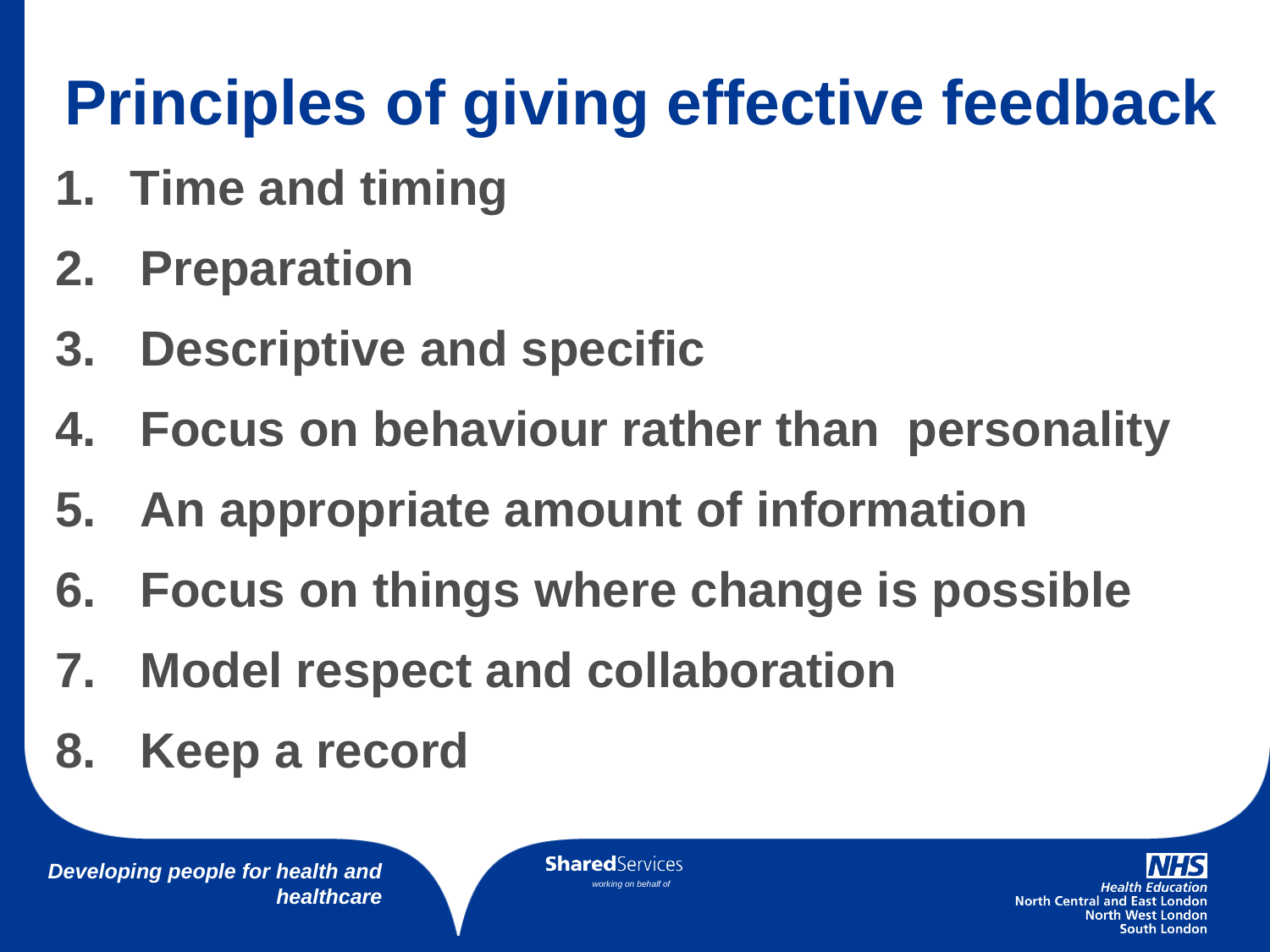

# Principles of giving effective feedback
  Time and timing
 Preparation
 Descriptive and specific
 Focus on behaviour rather than  personality
 An appropriate amount of information
 Focus on things where change is possible
 Model respect and collaboration
 Keep a record